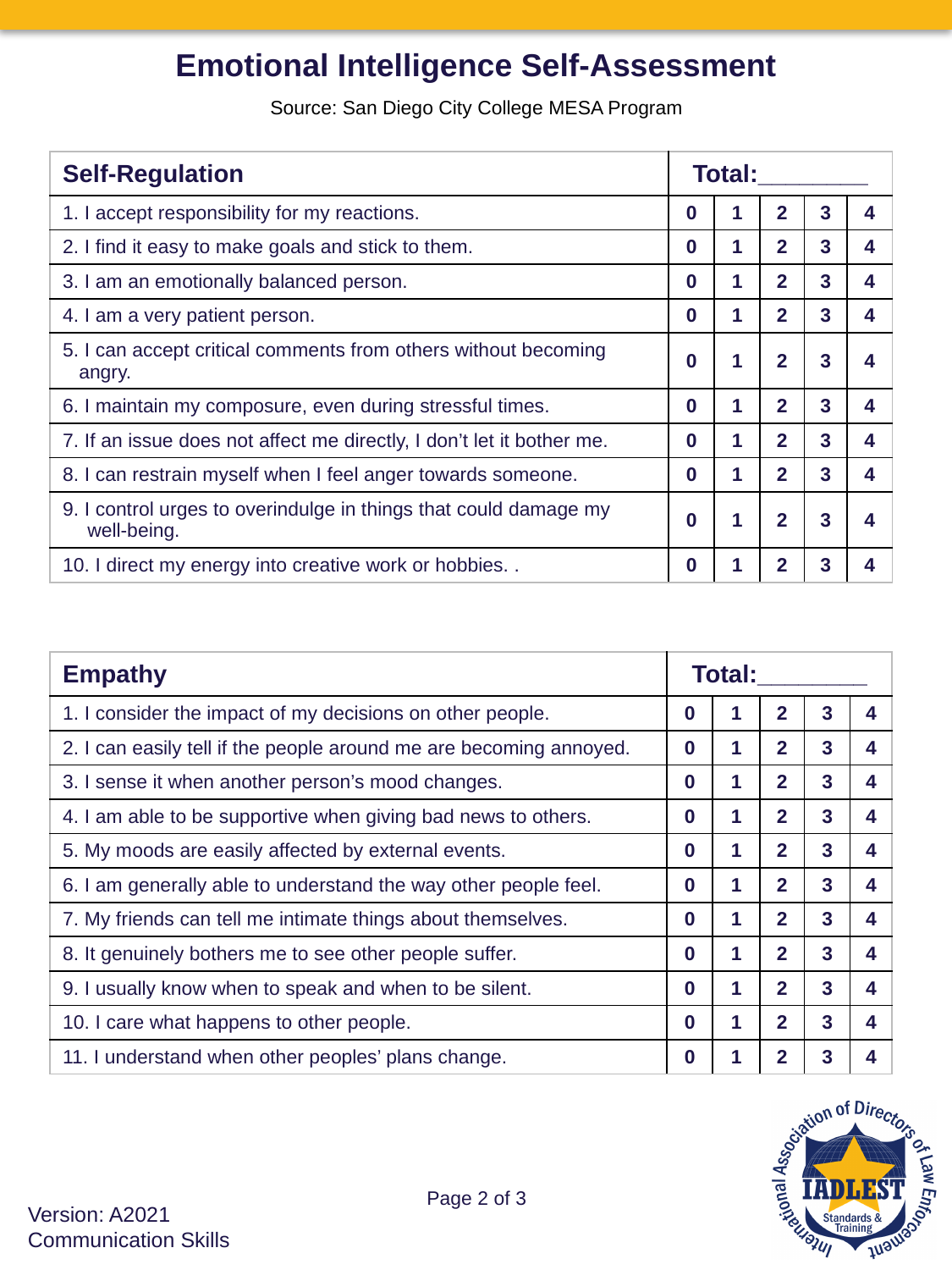

Emotional Intelligence Self-Assessment
Source: San Diego City College MESA Program
| Self-Regulation | Total:\_\_\_\_\_\_\_\_ |  |  |  |  |
| --- | --- | --- | --- | --- | --- |
| 1. I accept responsibility for my reactions. | 0 | 1 | 2 | 3 | 4 |
| 2. I find it easy to make goals and stick to them. | 0 | 1 | 2 | 3 | 4 |
| 3. I am an emotionally balanced person. | 0 | 1 | 2 | 3 | 4 |
| 4. I am a very patient person. | 0 | 1 | 2 | 3 | 4 |
| 5. I can accept critical comments from others without becoming angry. | 0 | 1 | 2 | 3 | 4 |
| 6. I maintain my composure, even during stressful times. | 0 | 1 | 2 | 3 | 4 |
| 7. If an issue does not affect me directly, I don’t let it bother me. | 0 | 1 | 2 | 3 | 4 |
| 8. I can restrain myself when I feel anger towards someone. | 0 | 1 | 2 | 3 | 4 |
| 9. I control urges to overindulge in things that could damage my well-being. | 0 | 1 | 2 | 3 | 4 |
| 10. I direct my energy into creative work or hobbies. . | 0 | 1 | 2 | 3 | 4 |
| Empathy | Total:\_\_\_\_\_\_\_\_ |  |  |  |  |
| --- | --- | --- | --- | --- | --- |
| 1. I consider the impact of my decisions on other people. | 0 | 1 | 2 | 3 | 4 |
| 2. I can easily tell if the people around me are becoming annoyed. | 0 | 1 | 2 | 3 | 4 |
| 3. I sense it when another person’s mood changes. | 0 | 1 | 2 | 3 | 4 |
| 4. I am able to be supportive when giving bad news to others. | 0 | 1 | 2 | 3 | 4 |
| 5. My moods are easily affected by external events. | 0 | 1 | 2 | 3 | 4 |
| 6. I am generally able to understand the way other people feel. | 0 | 1 | 2 | 3 | 4 |
| 7. My friends can tell me intimate things about themselves. | 0 | 1 | 2 | 3 | 4 |
| 8. It genuinely bothers me to see other people suffer. | 0 | 1 | 2 | 3 | 4 |
| 9. I usually know when to speak and when to be silent. | 0 | 1 | 2 | 3 | 4 |
| 10. I care what happens to other people. | 0 | 1 | 2 | 3 | 4 |
| 11. I understand when other peoples’ plans change. | 0 | 1 | 2 | 3 | 4 |
Page 2 of 3